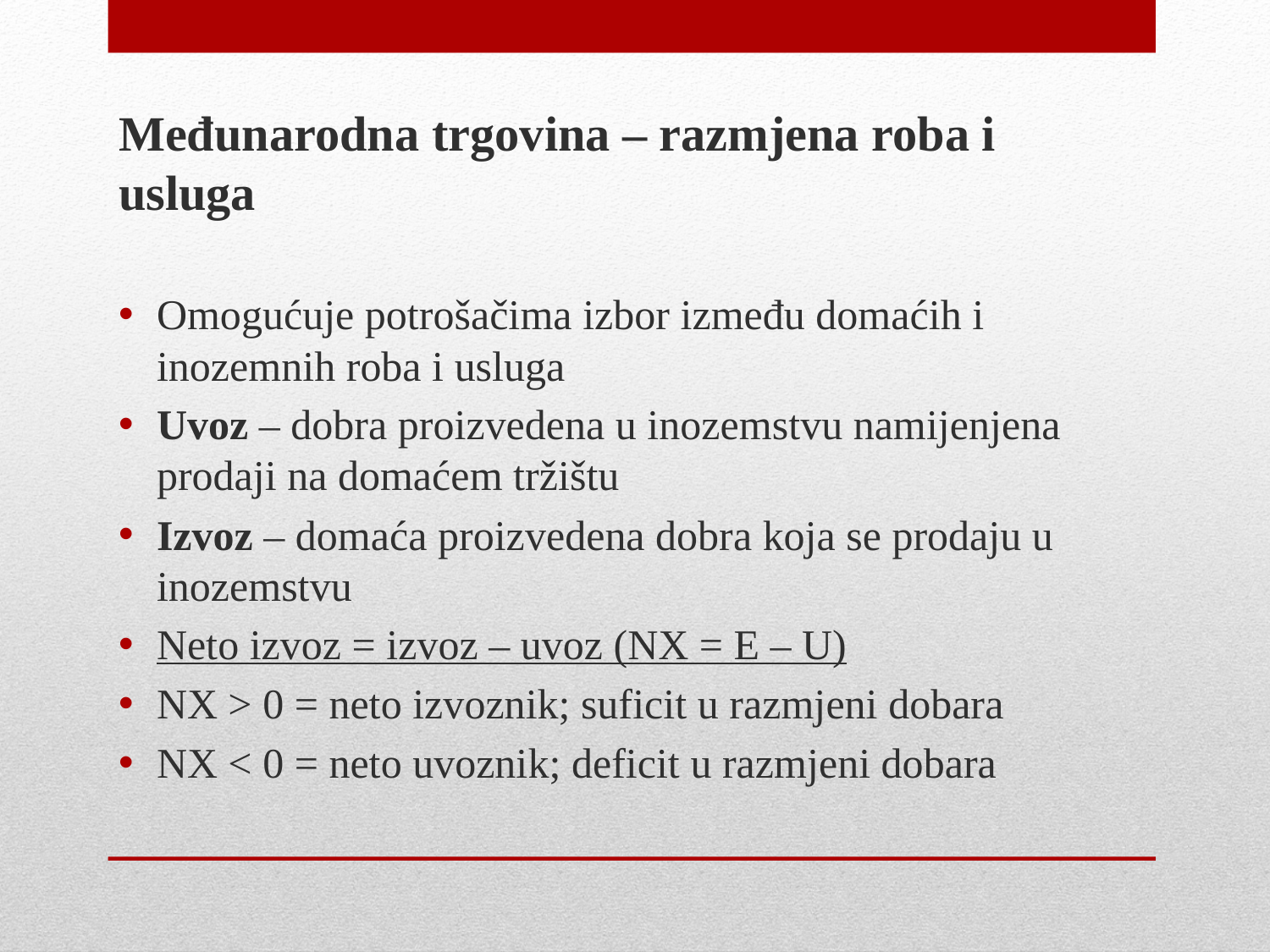

Međunarodna trgovina – razmjena roba i usluga

Omogućuje potrošačima izbor između domaćih i inozemnih roba i usluga
Uvoz – dobra proizvedena u inozemstvu namijenjena prodaji na domaćem tržištu
Izvoz – domaća proizvedena dobra koja se prodaju u inozemstvu
Neto izvoz = izvoz – uvoz (NX = E – U)
NX > 0 = neto izvoznik; suficit u razmjeni dobara
NX < 0 = neto uvoznik; deficit u razmjeni dobara